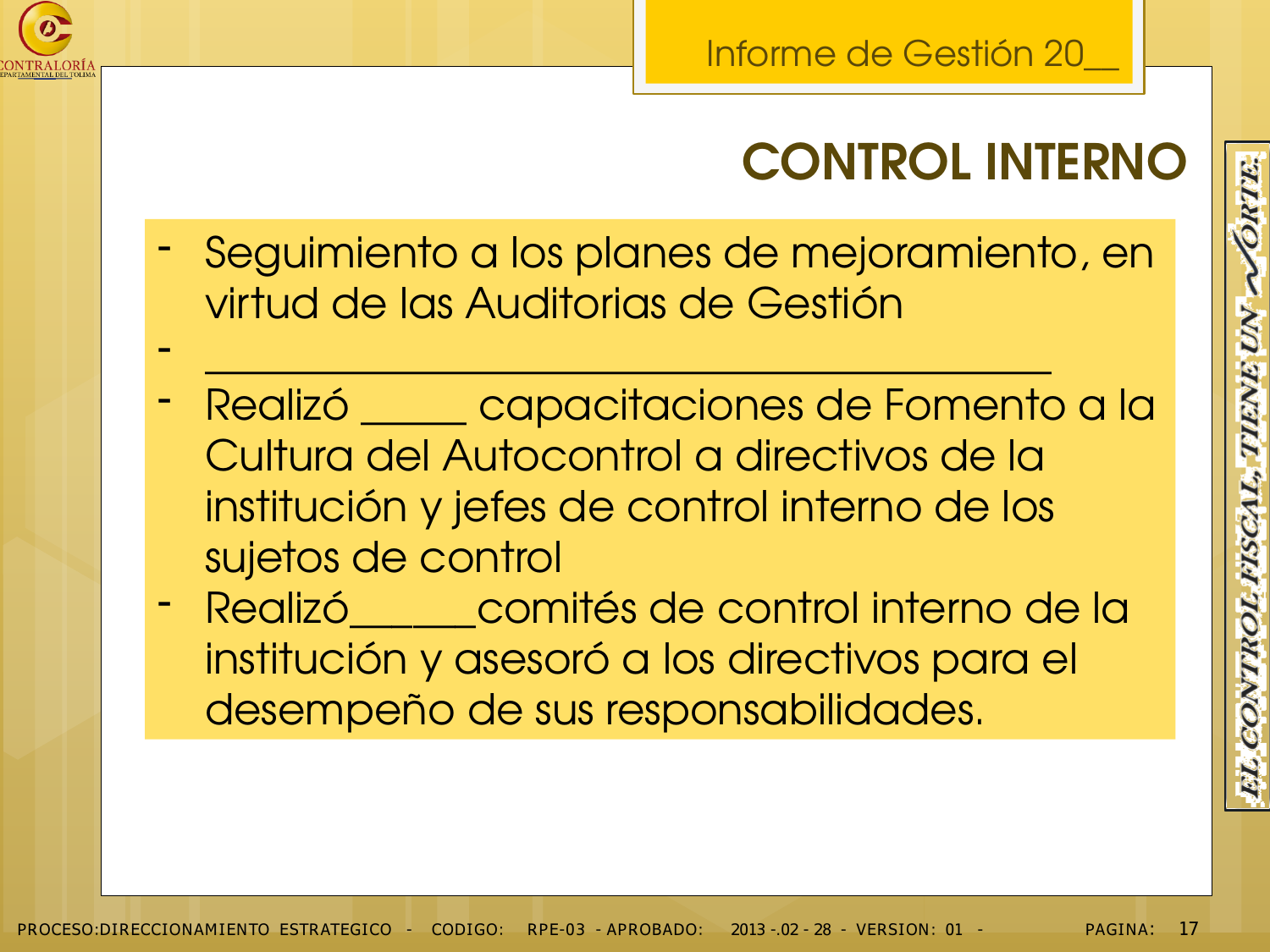

# CONTROL INTERNO
Seguimiento a los planes de mejoramiento, en virtud de las Auditorias de Gestión
________________________________________
Realizó _____ capacitaciones de Fomento a la Cultura del Autocontrol a directivos de la institución y jefes de control interno de los sujetos de control
Realizó______comités de control interno de la institución y asesoró a los directivos para el desempeño de sus responsabilidades.